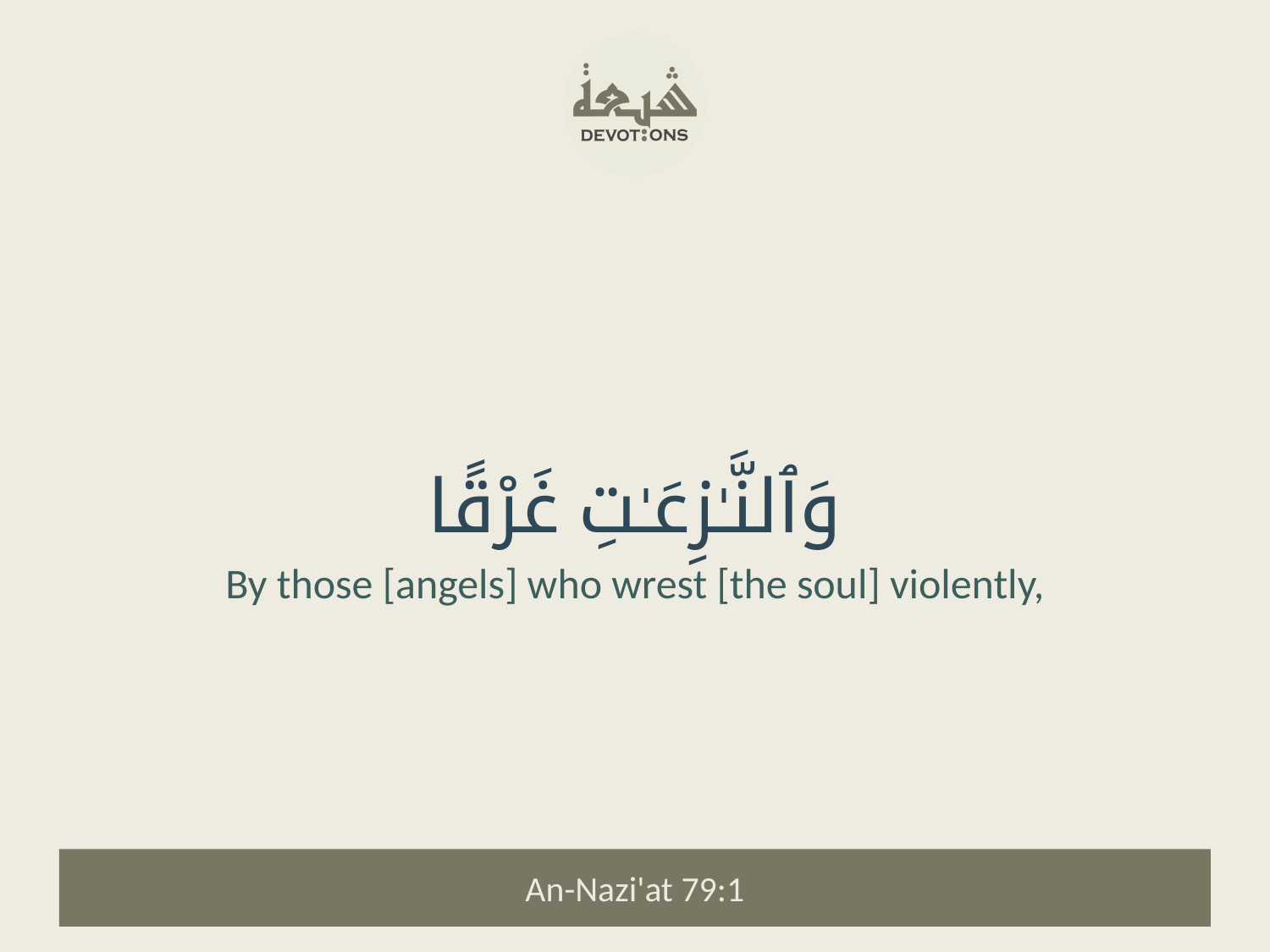

وَٱلنَّـٰزِعَـٰتِ غَرْقًا
By those [angels] who wrest [the soul] violently,
An-Nazi'at 79:1